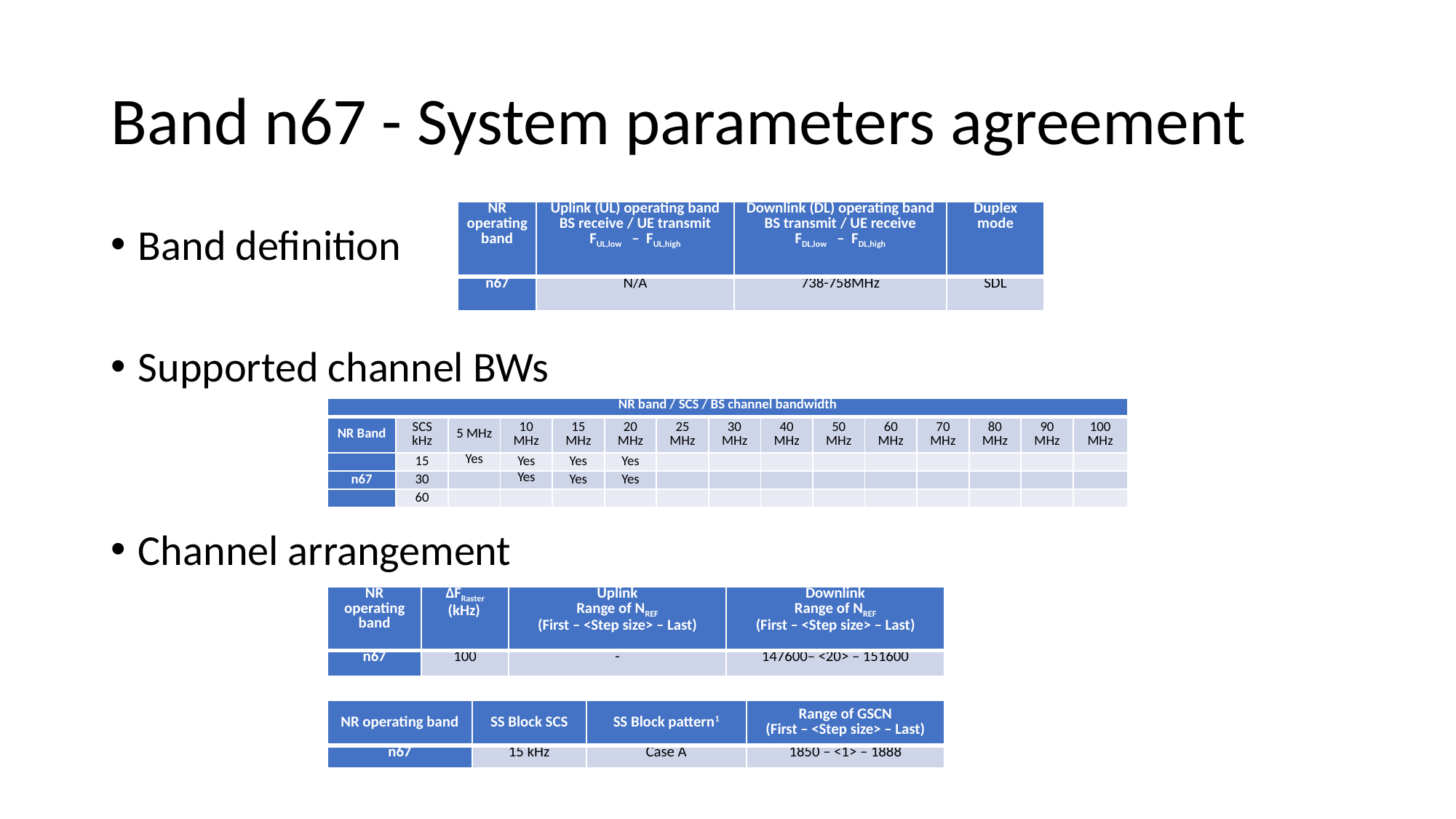

# Band n67 - System parameters agreement
| NR operating band | Uplink (UL) operating band BS receive / UE transmit FUL,low – FUL,high | Downlink (DL) operating band BS transmit / UE receive FDL,low – FDL,high | Duplex mode |
| --- | --- | --- | --- |
| n67 | N/A | 738-758MHz | SDL |
Band definition

Supported channel BWs

Channel arrangement
| NR band / SCS / BS channel bandwidth |  |  |  |  |  |  |  |  |  |  |  |  |  |  |
| --- | --- | --- | --- | --- | --- | --- | --- | --- | --- | --- | --- | --- | --- | --- |
| NR Band | SCS kHz | 5 MHz | 10 MHz | 15 MHz | 20 MHz | 25 MHz | 30 MHz | 40 MHz | 50 MHz | 60 MHz | 70 MHz | 80 MHz | 90 MHz | 100 MHz |
|  | 15 | Yes | Yes | Yes | Yes |  |  |  |  |  |  |  |  |  |
| n67 | 30 |  | Yes | Yes | Yes |  |  |  |  |  |  |  |  |  |
|  | 60 |  |  |  |  |  |  |  |  |  |  |  |  |  |
| NR operating band | ΔFRaster (kHz) | Uplink Range of NREF (First – <Step size> – Last) | Downlink Range of NREF (First – <Step size> – Last) |
| --- | --- | --- | --- |
| n67 | 100 | - | 147600– <20> – 151600 |
| NR operating band | SS Block SCS | SS Block pattern1 | Range of GSCN (First – <Step size> – Last) |
| --- | --- | --- | --- |
| n67 | 15 kHz | Case A | 1850 – <1> – 1888 |